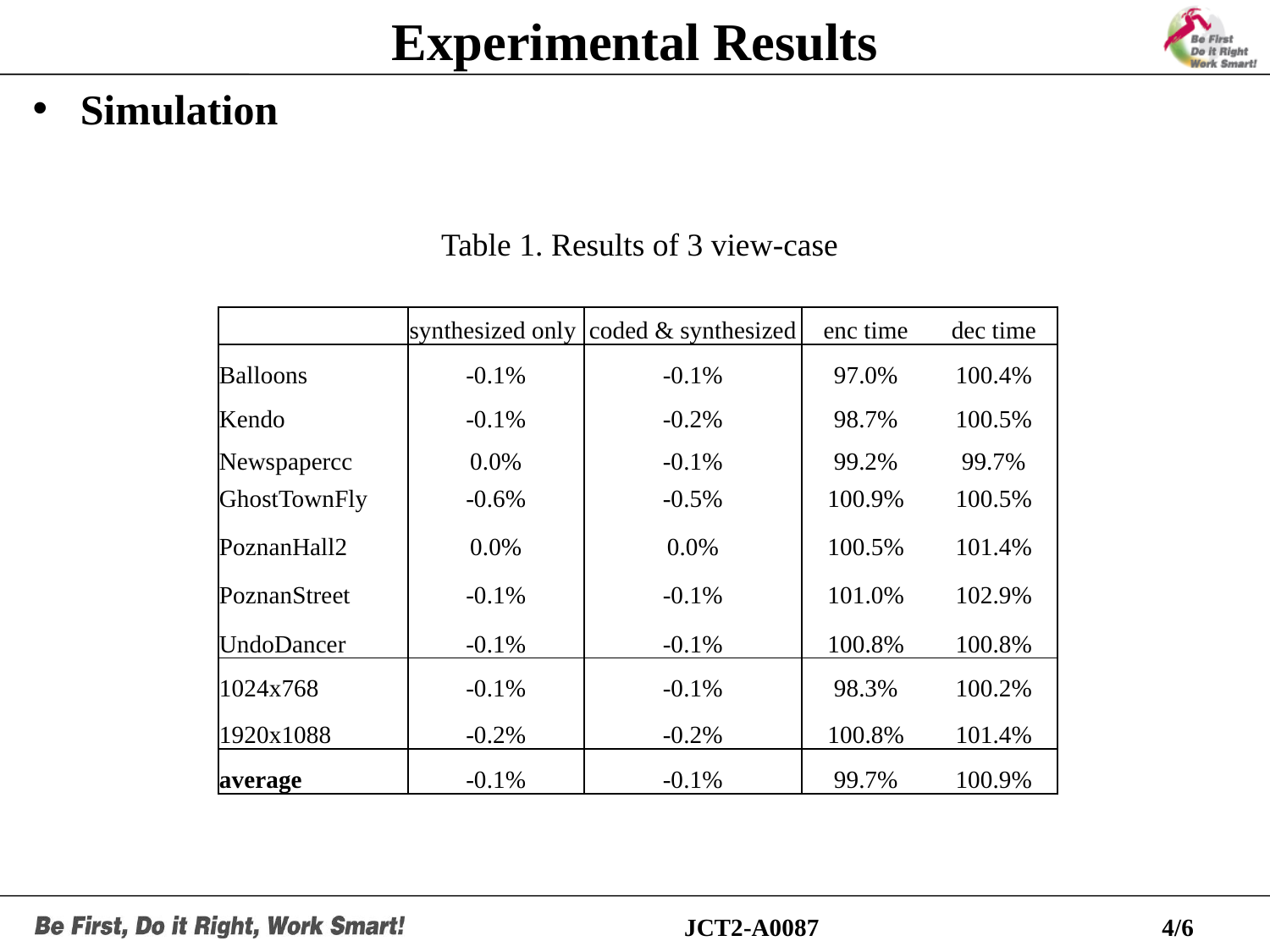

# Experimental Results
Simulation

Table 1. Results of 3 view-case
|  | synthesized only | coded & synthesized | enc time | dec time |
| --- | --- | --- | --- | --- |
| Balloons | -0.1% | -0.1% | 97.0% | 100.4% |
| Kendo | -0.1% | -0.2% | 98.7% | 100.5% |
| Newspapercc | 0.0% | -0.1% | 99.2% | 99.7% |
| GhostTownFly | -0.6% | -0.5% | 100.9% | 100.5% |
| PoznanHall2 | 0.0% | 0.0% | 100.5% | 101.4% |
| PoznanStreet | -0.1% | -0.1% | 101.0% | 102.9% |
| UndoDancer | -0.1% | -0.1% | 100.8% | 100.8% |
| 1024x768 | -0.1% | -0.1% | 98.3% | 100.2% |
| 1920x1088 | -0.2% | -0.2% | 100.8% | 101.4% |
| average | -0.1% | -0.1% | 99.7% | 100.9% |
JCT2-A0087
4/6